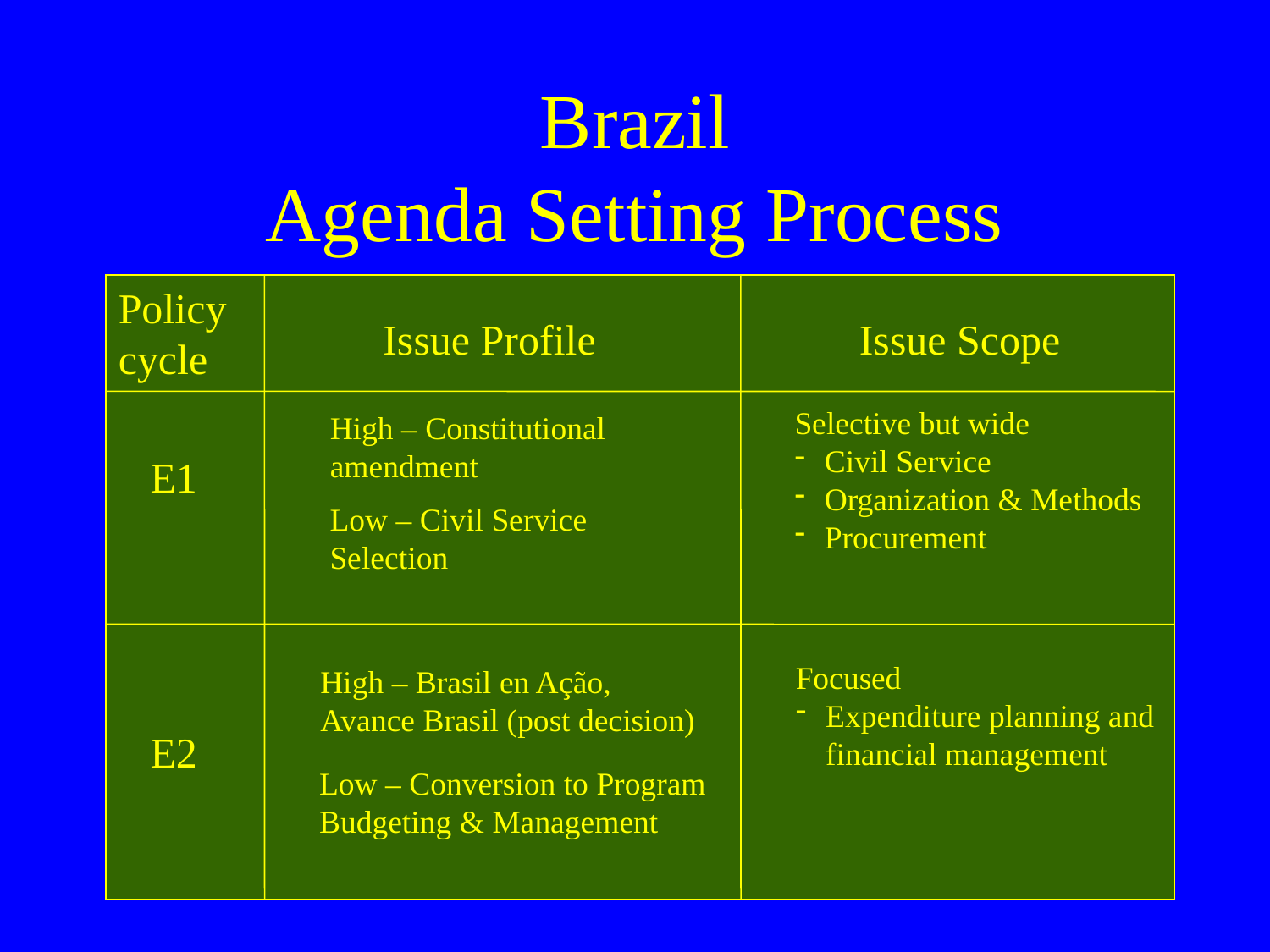

# Brazil Agenda Setting Process

Policy
cycle

Issue Profile
Issue Scope

Selective but wide
Civil Service
Organization & Methods
Procurement
High – Constitutional
amendment
E1
Low – Civil Service
Selection

Focused
Expenditure planning and financial management
High – Brasil en Ação,
Avance Brasil (post decision)
E2
Low – Conversion to Program
Budgeting & Management